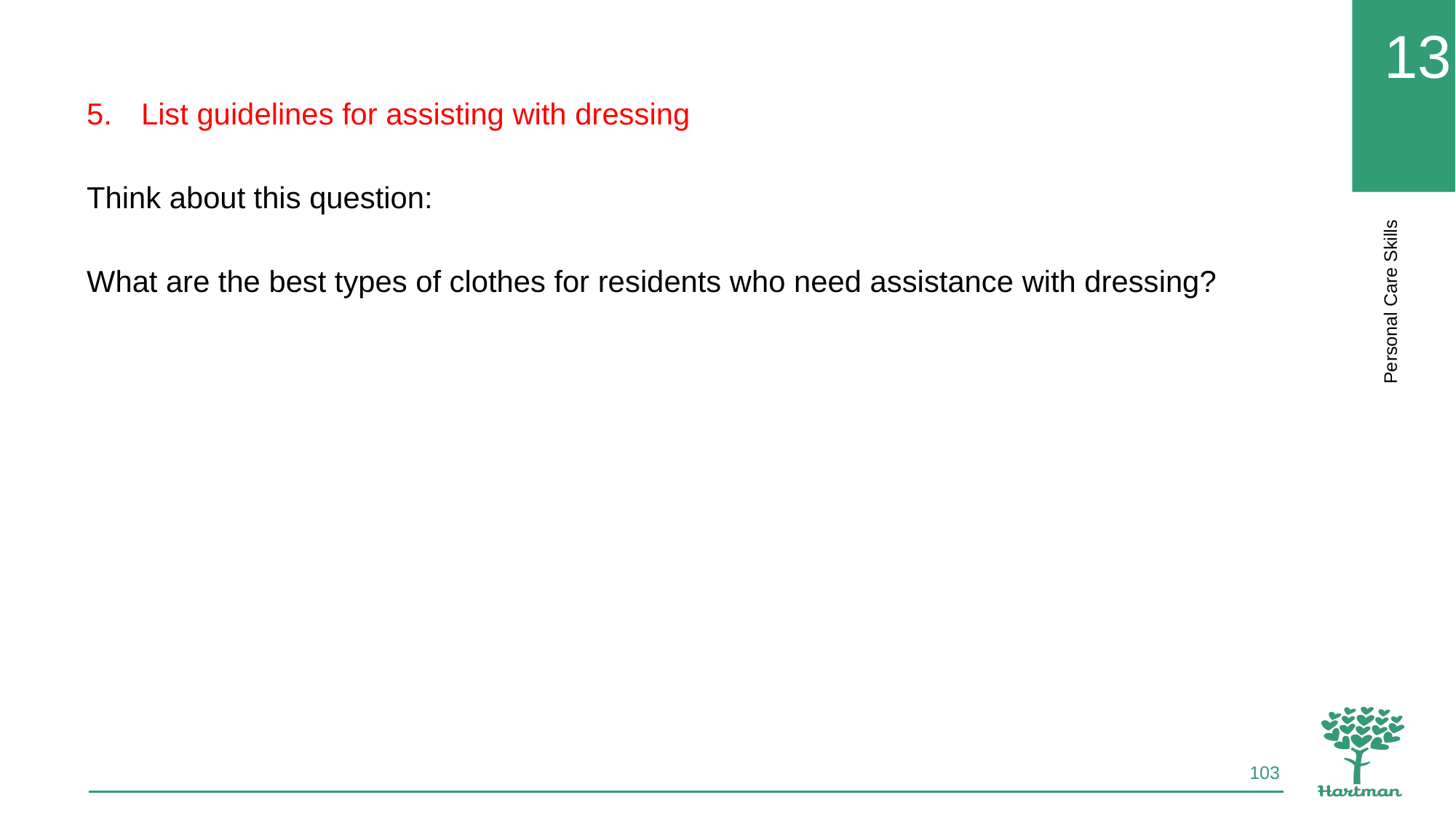

List guidelines for assisting with dressing

Think about this question:

What are the best types of clothes for residents who need assistance with dressing?

103